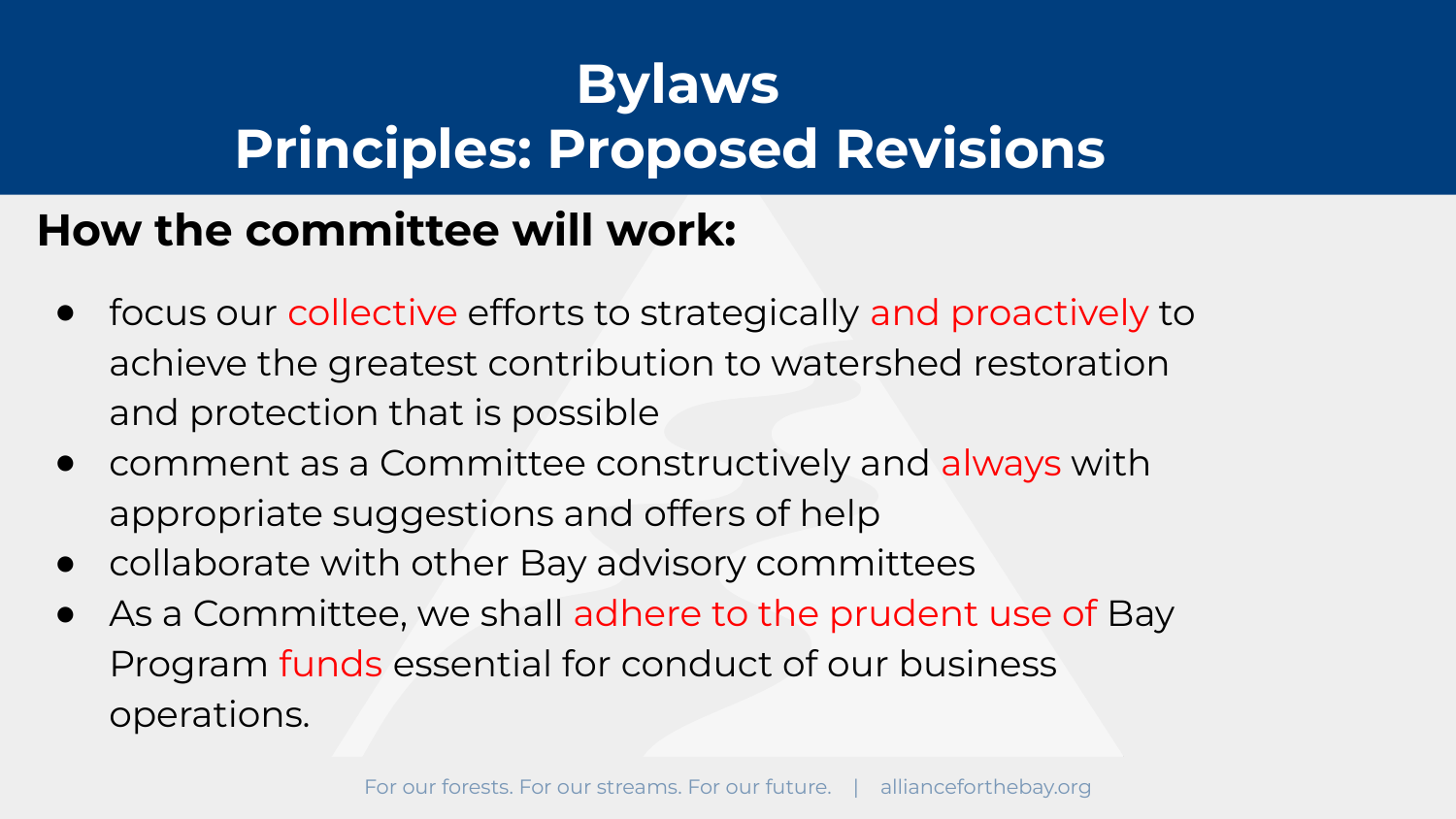

Bylaws
Principles: Proposed Revisions
How the committee will work:
focus our collective efforts to strategically and proactively to achieve the greatest contribution to watershed restoration and protection that is possible
comment as a Committee constructively and always with appropriate suggestions and offers of help
collaborate with other Bay advisory committees
As a Committee, we shall adhere to the prudent use of Bay Program funds essential for conduct of our business operations.